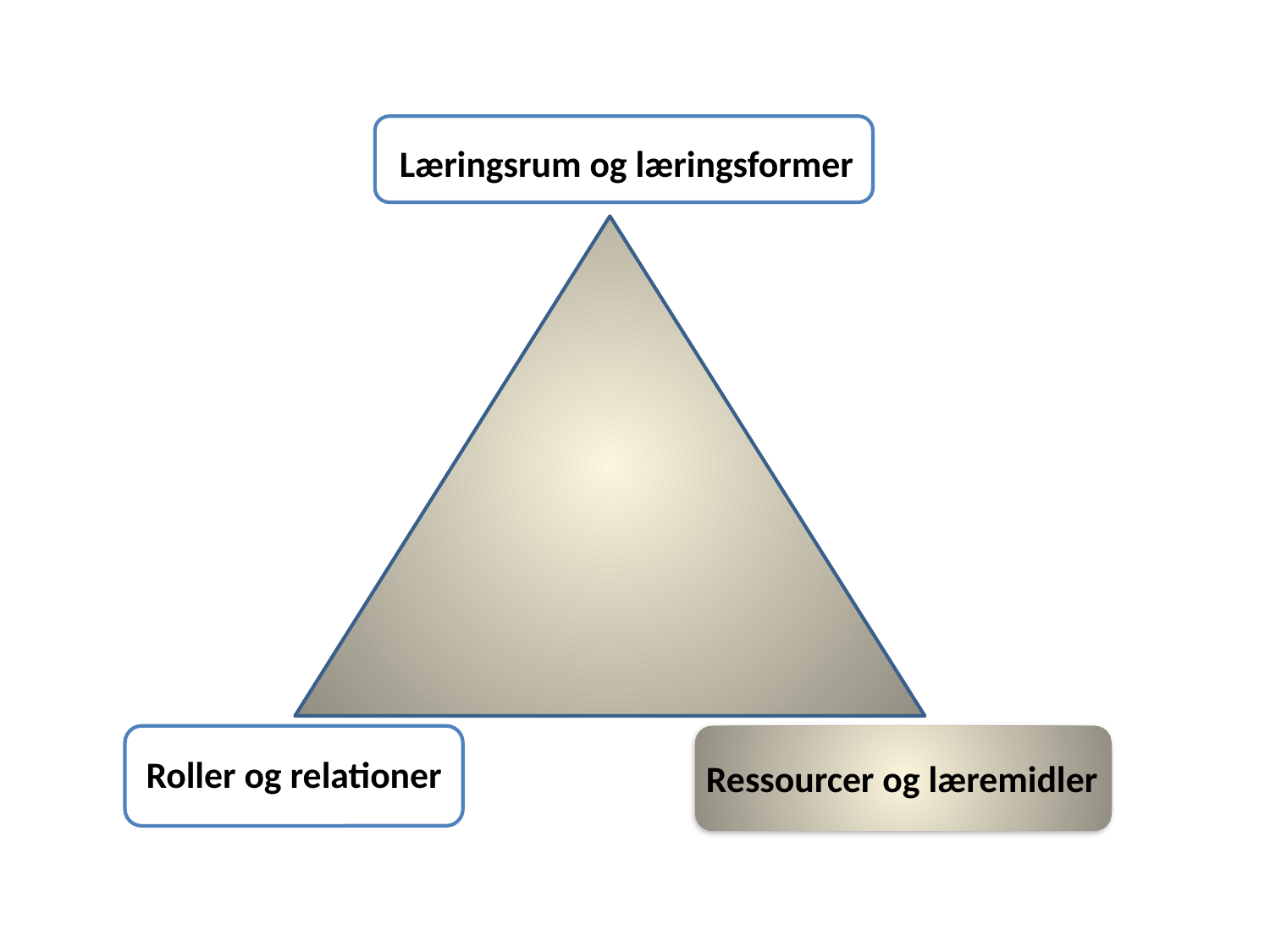

Læringsrum og læringsformer

Roller og relationer

Ressourcer og læremidler